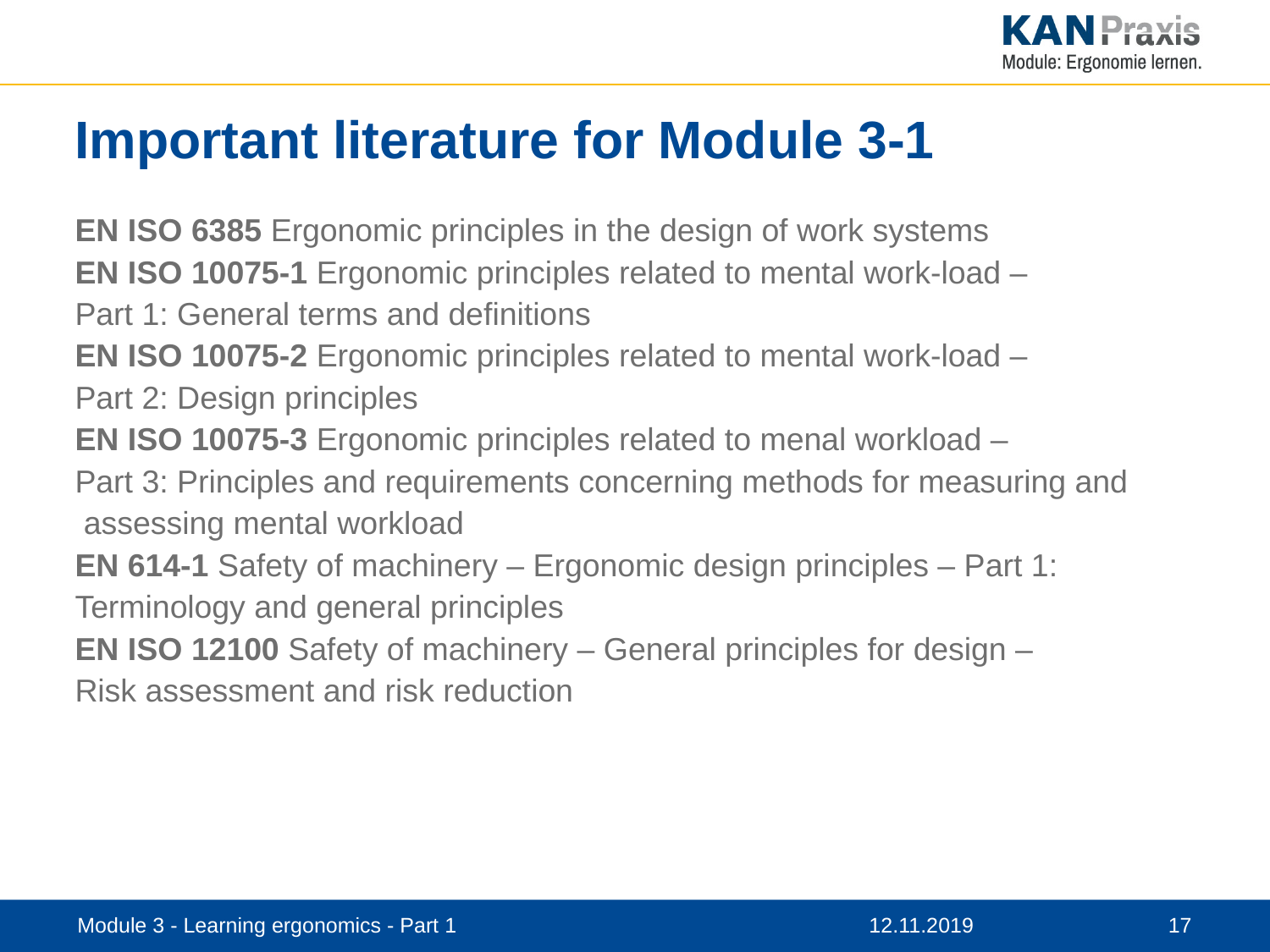

# Important literature for Module 3-1
EN ISO 6385 Ergonomic principles in the design of work systems
EN ISO 10075-1 Ergonomic principles related to mental work-load –
Part 1: General terms and definitions
EN ISO 10075-2 Ergonomic principles related to mental work-load –
Part 2: Design principles
EN ISO 10075-3 Ergonomic principles related to menal workload –
Part 3: Principles and requirements concerning methods for measuring and
 assessing mental workload
EN 614-1 Safety of machinery – Ergonomic design principles – Part 1:
Terminology and general principles
EN ISO 12100 Safety of machinery – General principles for design –
Risk assessment and risk reduction
Module 3 - Learning ergonomics - Part 1
12.11.2019
17